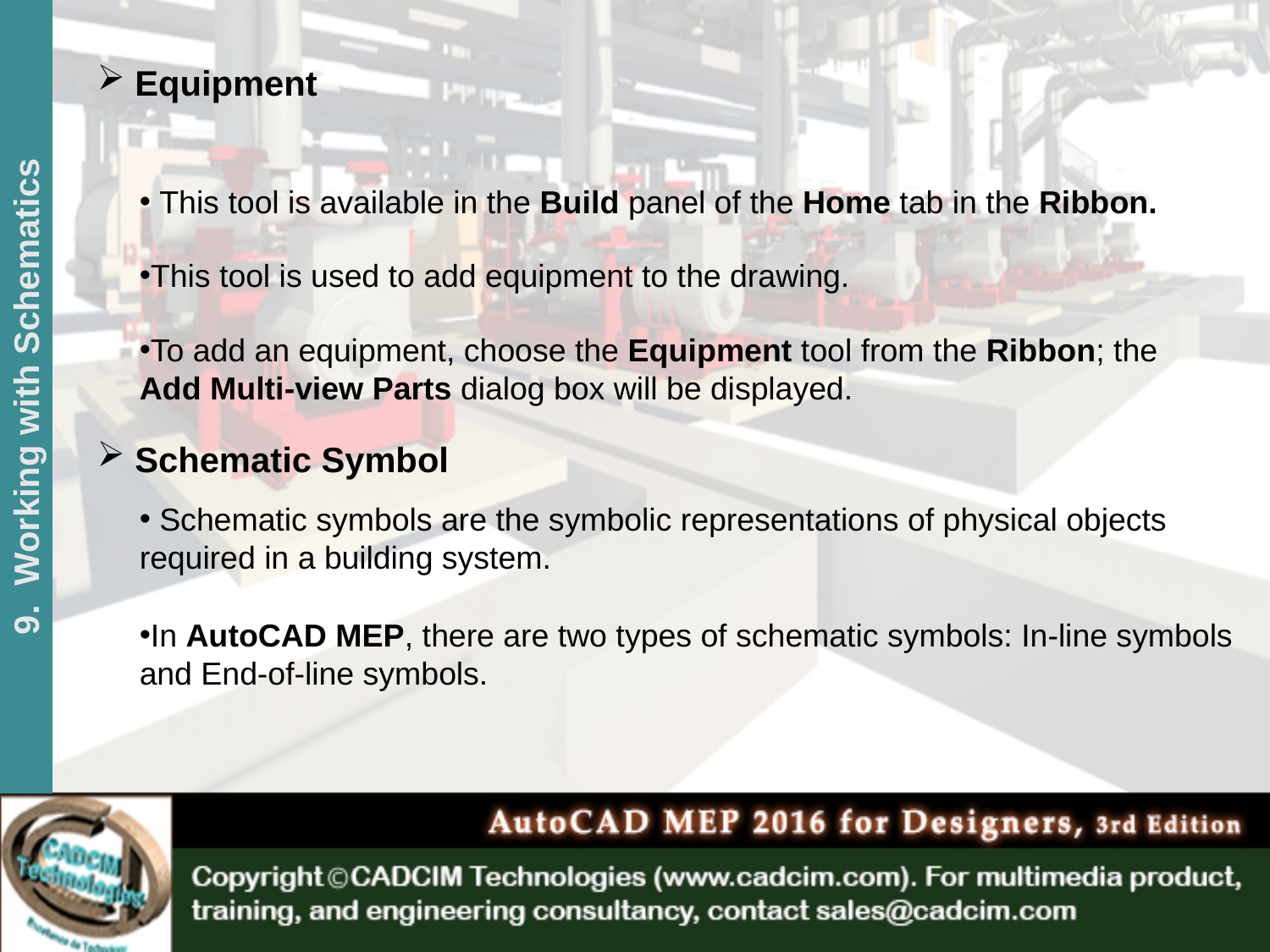

Equipment

 This tool is available in the Build panel of the Home tab in the Ribbon.

This tool is used to add equipment to the drawing.

To add an equipment, choose the Equipment tool from the Ribbon; the Add Multi-view Parts dialog box will be displayed.
 Schematic Symbol

 Schematic symbols are the symbolic representations of physical objects required in a building system.

In AutoCAD MEP, there are two types of schematic symbols: In-line symbols and End-of-line symbols.